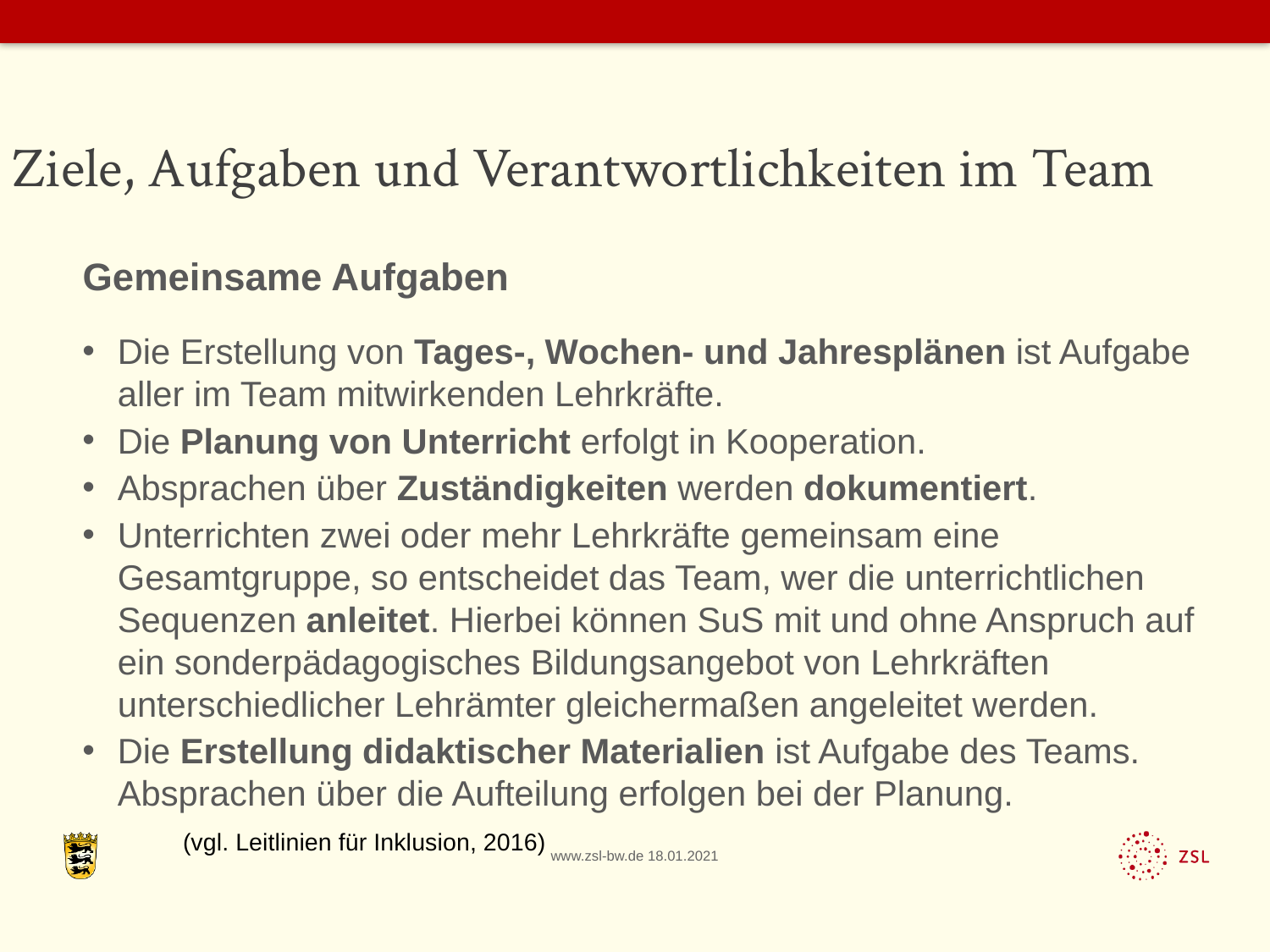

# Ziele, Aufgaben und Verantwortlichkeiten im Team
Gemeinsame Aufgaben

Die Erstellung von Tages-, Wochen- und Jahresplänen ist Aufgabe aller im Team mitwirkenden Lehrkräfte.
Die Planung von Unterricht erfolgt in Kooperation.
Absprachen über Zuständigkeiten werden dokumentiert.
Unterrichten zwei oder mehr Lehrkräfte gemeinsam eine Gesamtgruppe, so entscheidet das Team, wer die unterrichtlichen Sequenzen anleitet. Hierbei können SuS mit und ohne Anspruch auf ein sonderpädagogisches Bildungsangebot von Lehrkräften unterschiedlicher Lehrämter gleichermaßen angeleitet werden.
Die Erstellung didaktischer Materialien ist Aufgabe des Teams. Absprachen über die Aufteilung erfolgen bei der Planung.
					(vgl. Leitlinien für Inklusion, 2016)